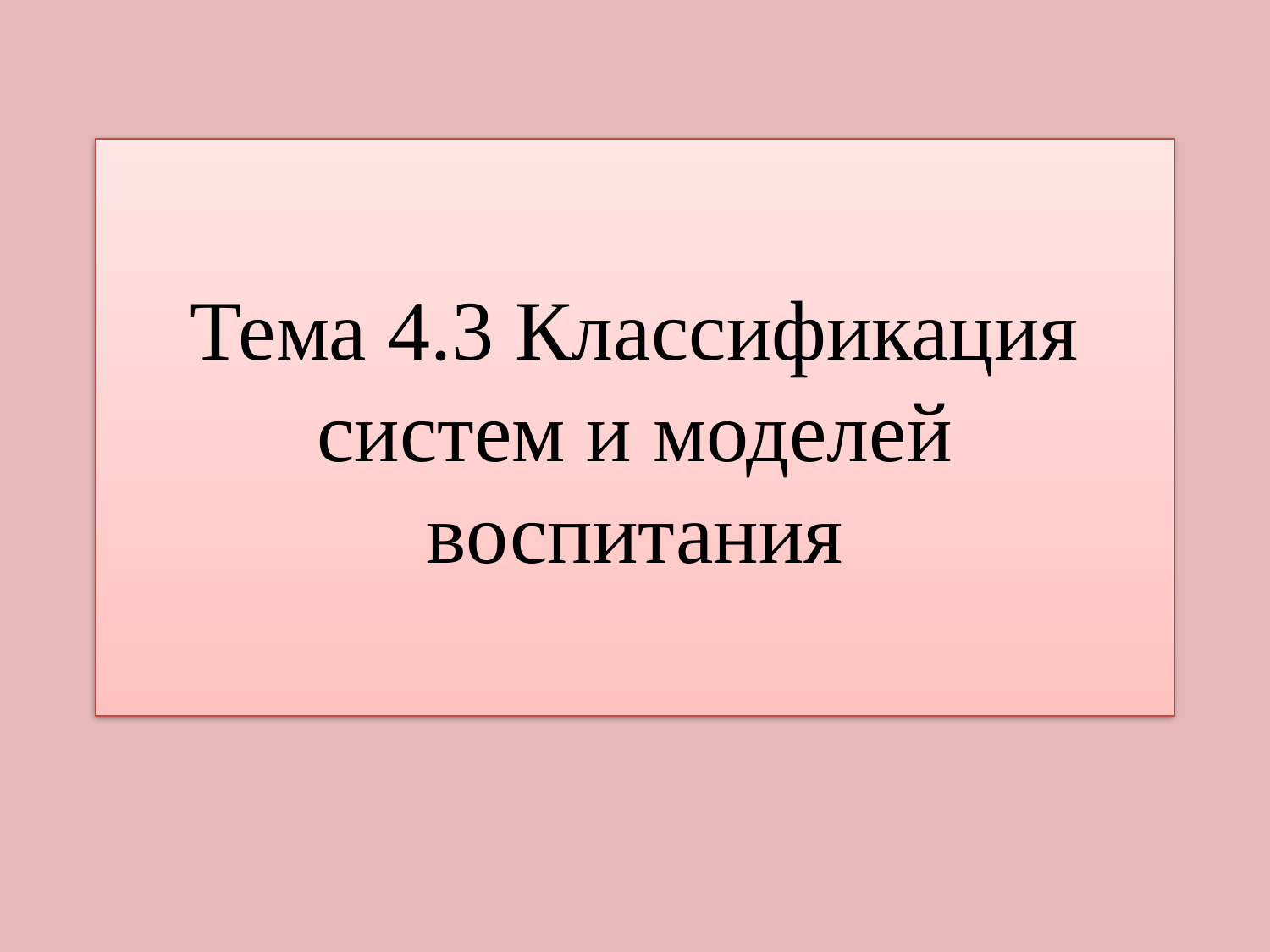

# Тема 4.3 Классификация систем и моделей воспитания